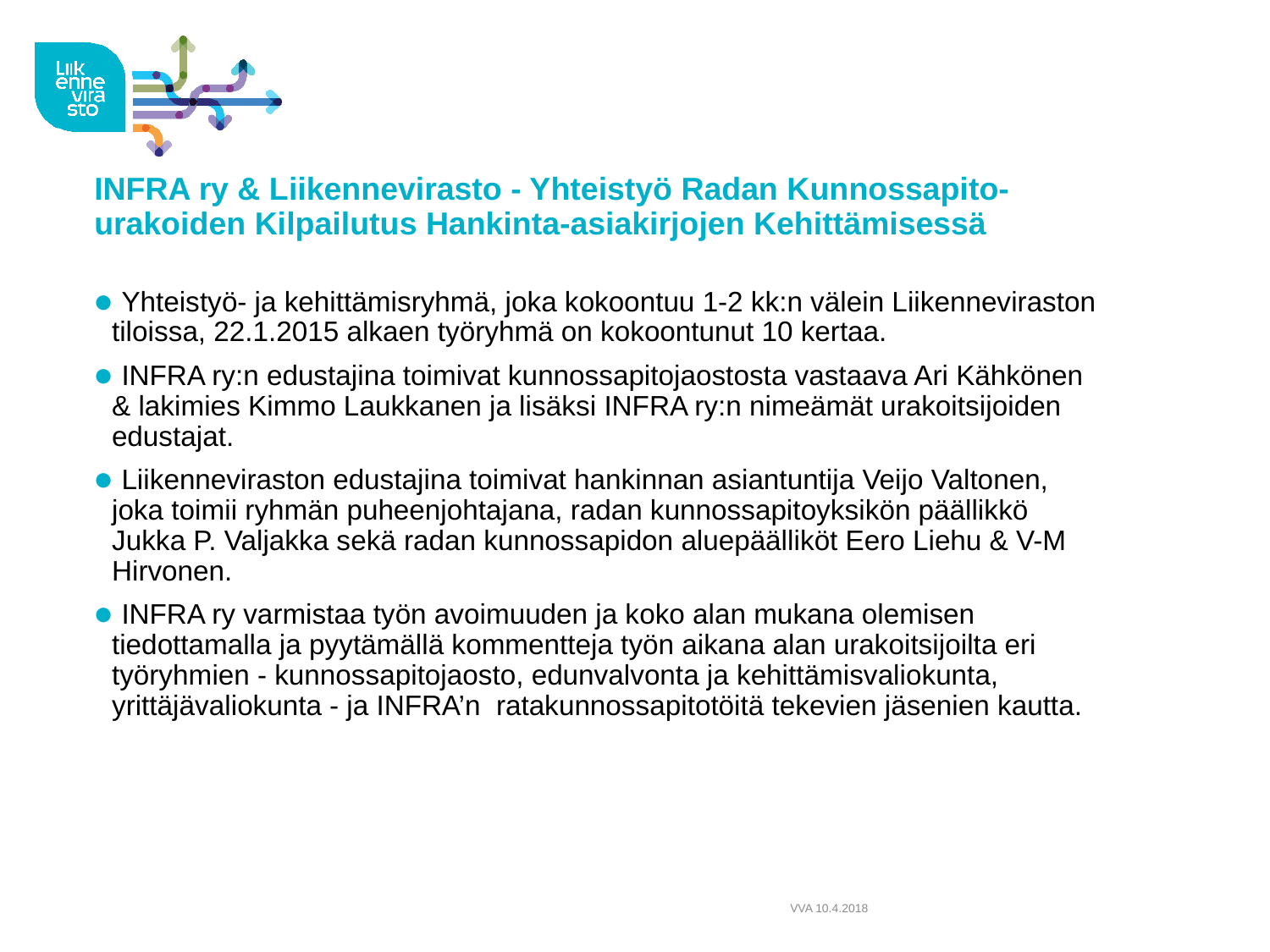

# INFRA ry & Liikennevirasto - Yhteistyö Radan Kunnossapito-urakoiden Kilpailutus Hankinta-asiakirjojen Kehittämisessä
 Yhteistyö- ja kehittämisryhmä, joka kokoontuu 1-2 kk:n välein Liikenneviraston tiloissa, 22.1.2015 alkaen työryhmä on kokoontunut 10 kertaa.
 INFRA ry:n edustajina toimivat kunnossapitojaostosta vastaava Ari Kähkönen & lakimies Kimmo Laukkanen ja lisäksi INFRA ry:n nimeämät urakoitsijoiden edustajat.
 Liikenneviraston edustajina toimivat hankinnan asiantuntija Veijo Valtonen, joka toimii ryhmän puheenjohtajana, radan kunnossapitoyksikön päällikkö Jukka P. Valjakka sekä radan kunnossapidon aluepäälliköt Eero Liehu & V-M Hirvonen.
 INFRA ry varmistaa työn avoimuuden ja koko alan mukana olemisen tiedottamalla ja pyytämällä kommentteja työn aikana alan urakoitsijoilta eri työryhmien - kunnossapitojaosto, edunvalvonta ja kehittämisvaliokunta, yrittäjävaliokunta - ja INFRA’n  ratakunnossapitotöitä tekevien jäsenien kautta.

VVA 10.4.2018